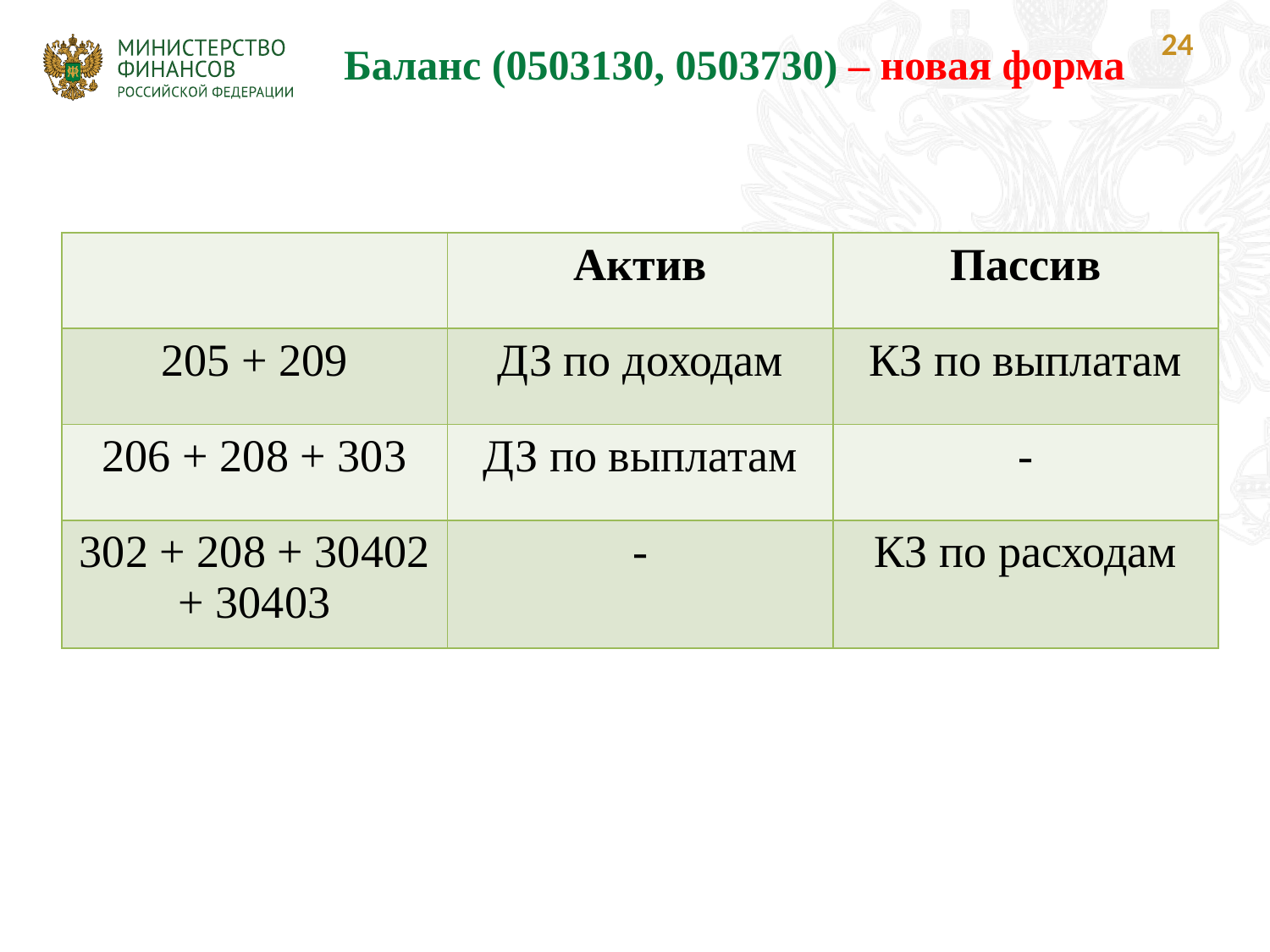

24
Баланс (0503130, 0503730) – новая форма
|  | Актив | Пассив |
| --- | --- | --- |
| 205 + 209 | ДЗ по доходам | КЗ по выплатам |
| 206 + 208 + 303 | ДЗ по выплатам | - |
| 302 + 208 + 30402 + 30403 | - | КЗ по расходам |